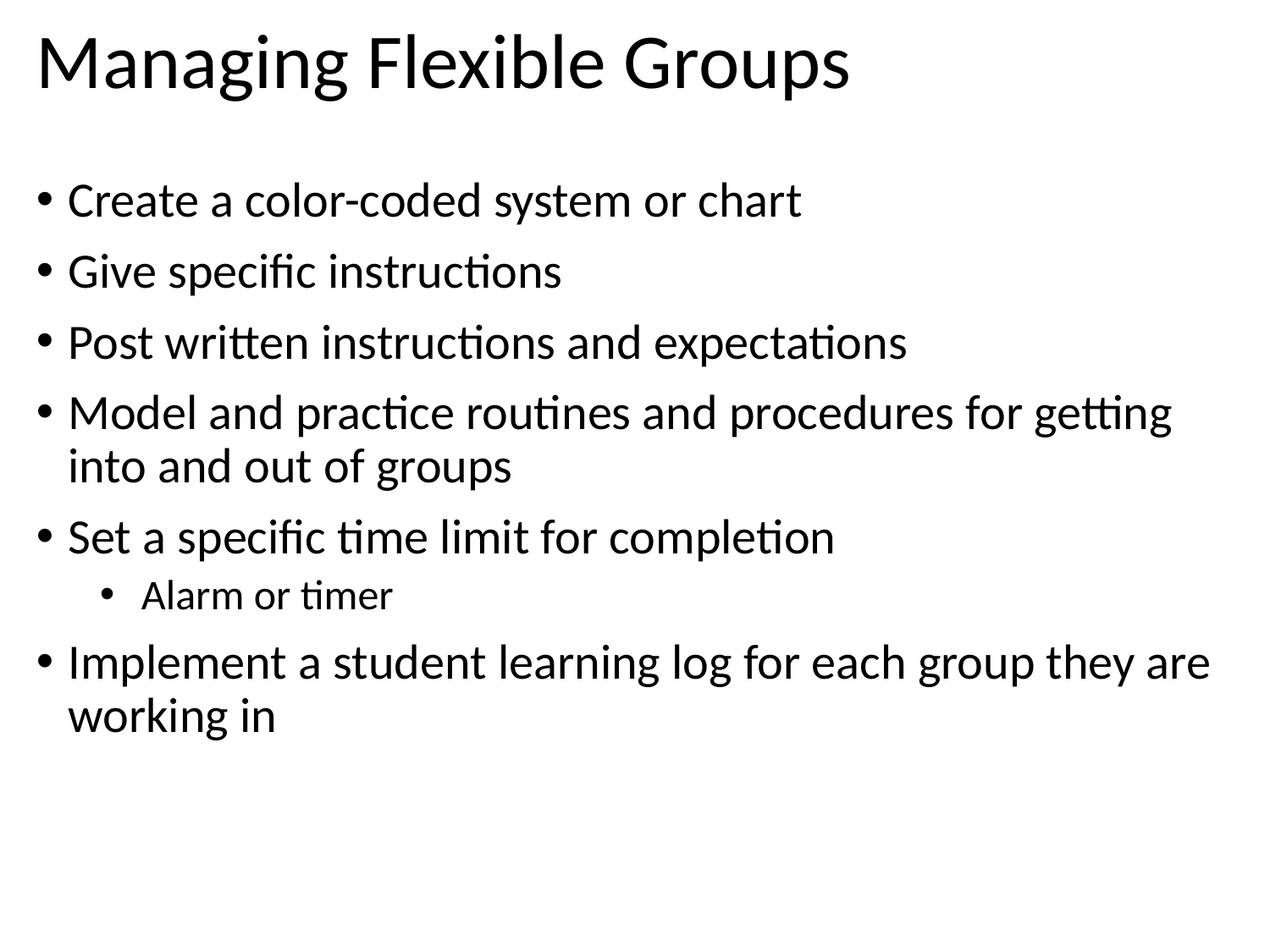

# Managing Flexible Groups
Create a color-coded system or chart
Give specific instructions
Post written instructions and expectations
Model and practice routines and procedures for getting into and out of groups
Set a specific time limit for completion
 Alarm or timer
Implement a student learning log for each group they are working in